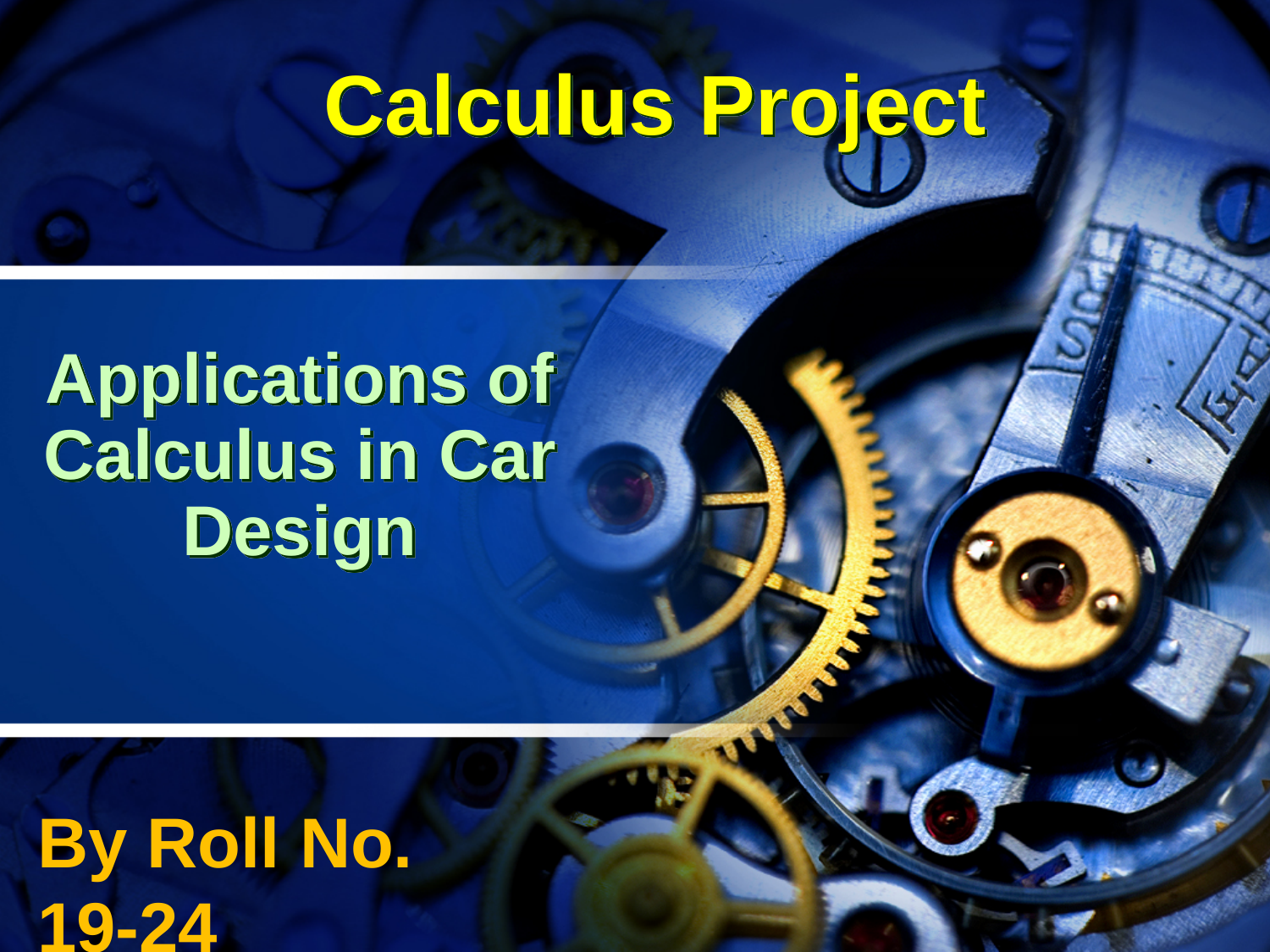

# Calculus Project
Applications of Calculus in Car Design
By Roll No. 19-24